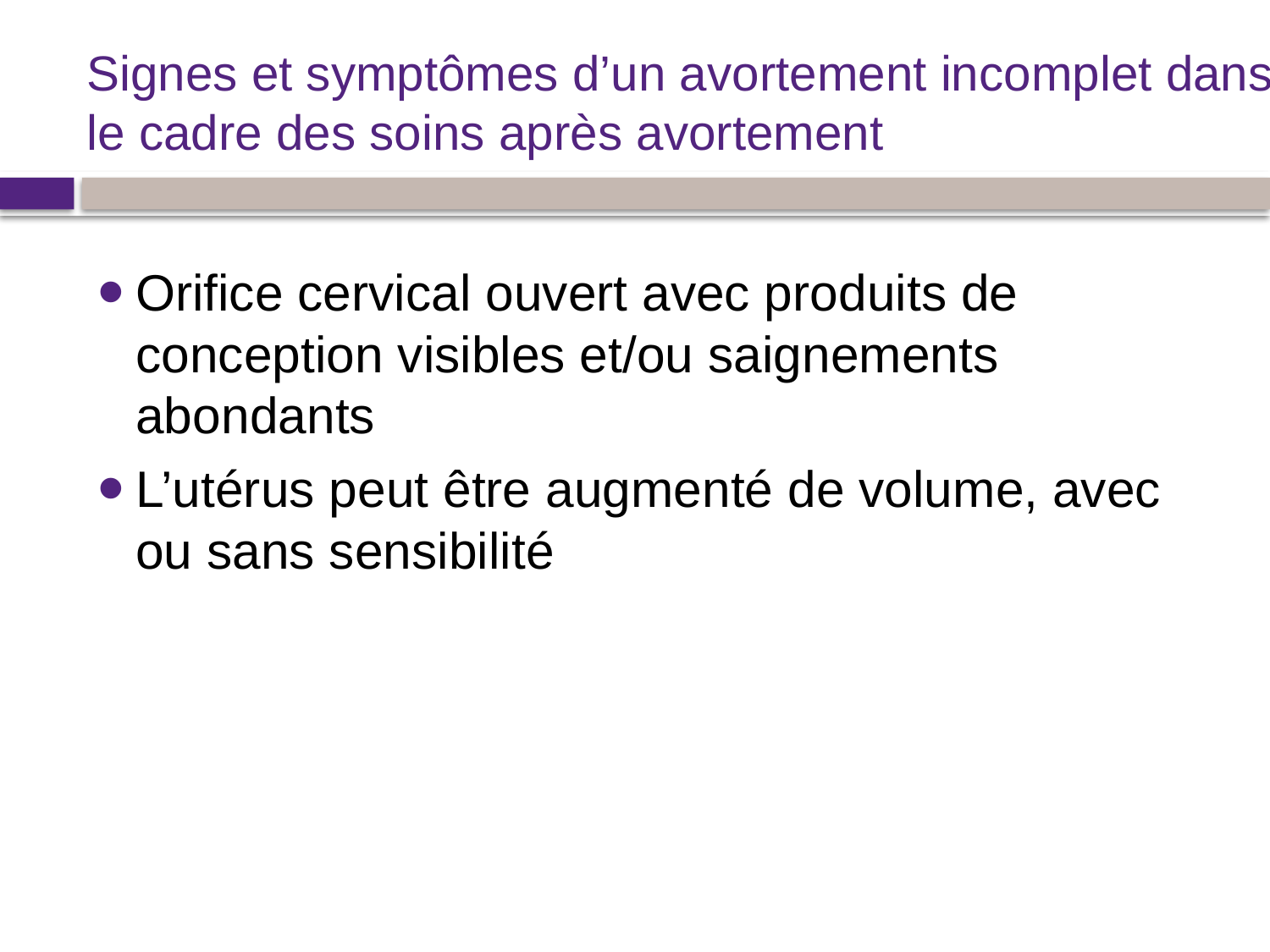

# Signes et symptômes d’un avortement incomplet dans le cadre des soins après avortement
Orifice cervical ouvert avec produits de conception visibles et/ou saignements abondants
L’utérus peut être augmenté de volume, avec ou sans sensibilité